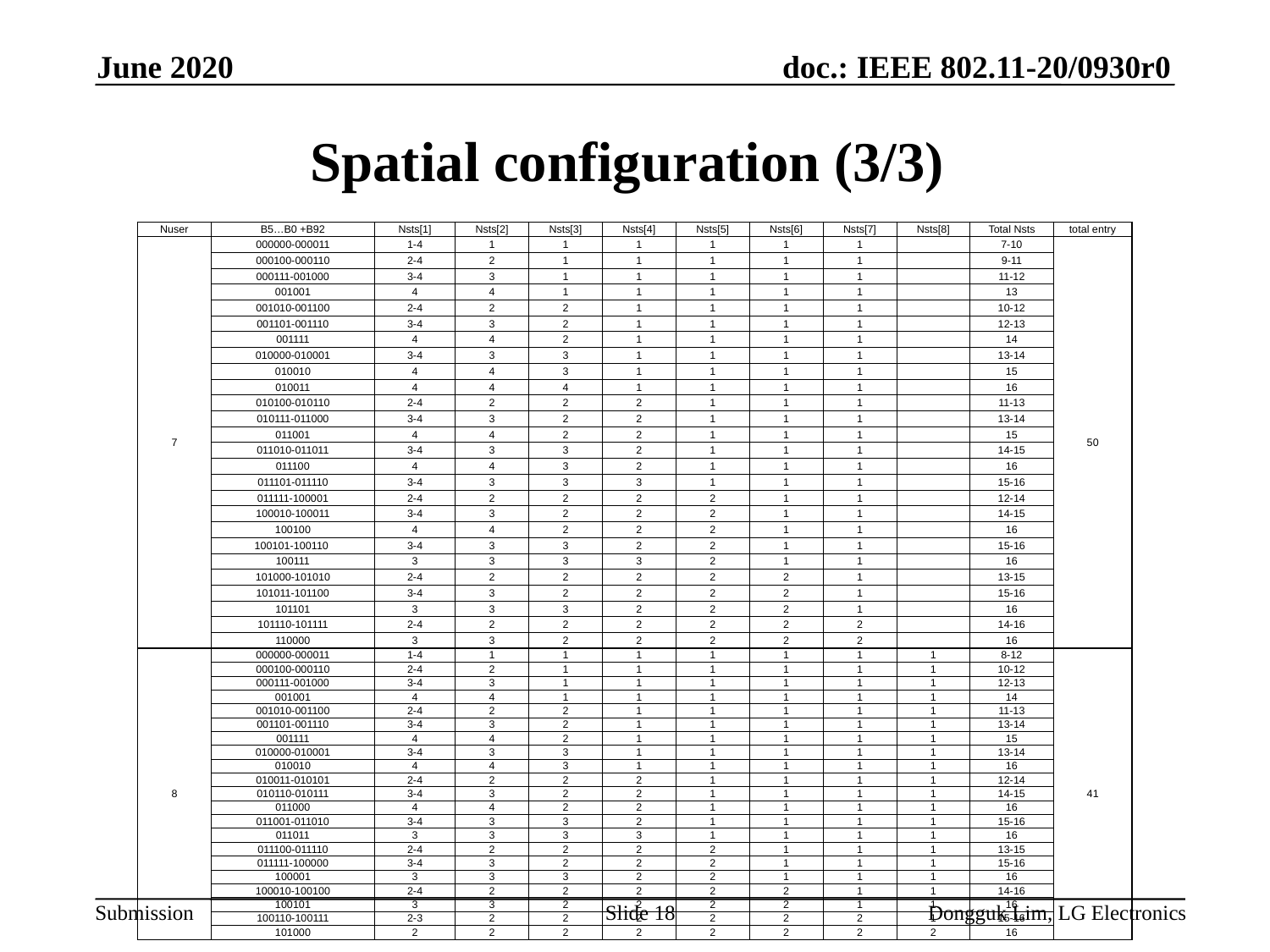

June 2020
# Spatial configuration (3/3)
| Nuser | B5…B0 +B92 | Nsts[1] | Nsts[2] | Nsts[3] | Nsts[4] | Nsts[5] | Nsts[6] | Nsts[7] | Nsts[8] | Total Nsts | total entry |
| --- | --- | --- | --- | --- | --- | --- | --- | --- | --- | --- | --- |
| 7 | 000000-000011 | 1-4 | 1 | 1 | 1 | 1 | 1 | 1 |  | 7-10 | 50 |
|  | 000100-000110 | 2-4 | 2 | 1 | 1 | 1 | 1 | 1 |  | 9-11 |  |
|  | 000111-001000 | 3-4 | 3 | 1 | 1 | 1 | 1 | 1 |  | 11-12 |  |
|  | 001001 | 4 | 4 | 1 | 1 | 1 | 1 | 1 |  | 13 |  |
|  | 001010-001100 | 2-4 | 2 | 2 | 1 | 1 | 1 | 1 |  | 10-12 |  |
|  | 001101-001110 | 3-4 | 3 | 2 | 1 | 1 | 1 | 1 |  | 12-13 |  |
|  | 001111 | 4 | 4 | 2 | 1 | 1 | 1 | 1 |  | 14 |  |
|  | 010000-010001 | 3-4 | 3 | 3 | 1 | 1 | 1 | 1 |  | 13-14 |  |
|  | 010010 | 4 | 4 | 3 | 1 | 1 | 1 | 1 |  | 15 |  |
|  | 010011 | 4 | 4 | 4 | 1 | 1 | 1 | 1 |  | 16 |  |
|  | 010100-010110 | 2-4 | 2 | 2 | 2 | 1 | 1 | 1 |  | 11-13 |  |
|  | 010111-011000 | 3-4 | 3 | 2 | 2 | 1 | 1 | 1 |  | 13-14 |  |
|  | 011001 | 4 | 4 | 2 | 2 | 1 | 1 | 1 |  | 15 |  |
|  | 011010-011011 | 3-4 | 3 | 3 | 2 | 1 | 1 | 1 |  | 14-15 |  |
|  | 011100 | 4 | 4 | 3 | 2 | 1 | 1 | 1 |  | 16 |  |
|  | 011101-011110 | 3-4 | 3 | 3 | 3 | 1 | 1 | 1 |  | 15-16 |  |
|  | 011111-100001 | 2-4 | 2 | 2 | 2 | 2 | 1 | 1 |  | 12-14 |  |
|  | 100010-100011 | 3-4 | 3 | 2 | 2 | 2 | 1 | 1 |  | 14-15 |  |
|  | 100100 | 4 | 4 | 2 | 2 | 2 | 1 | 1 |  | 16 |  |
|  | 100101-100110 | 3-4 | 3 | 3 | 2 | 2 | 1 | 1 |  | 15-16 |  |
|  | 100111 | 3 | 3 | 3 | 3 | 2 | 1 | 1 |  | 16 |  |
|  | 101000-101010 | 2-4 | 2 | 2 | 2 | 2 | 2 | 1 |  | 13-15 |  |
|  | 101011-101100 | 3-4 | 3 | 2 | 2 | 2 | 2 | 1 |  | 15-16 |  |
|  | 101101 | 3 | 3 | 3 | 2 | 2 | 2 | 1 |  | 16 |  |
|  | 101110-101111 | 2-4 | 2 | 2 | 2 | 2 | 2 | 2 |  | 14-16 |  |
|  | 110000 | 3 | 3 | 2 | 2 | 2 | 2 | 2 |  | 16 |  |
| 8 | 000000-000011 | 1-4 | 1 | 1 | 1 | 1 | 1 | 1 | 1 | 8-12 | 41 |
|  | 000100-000110 | 2-4 | 2 | 1 | 1 | 1 | 1 | 1 | 1 | 10-12 |  |
|  | 000111-001000 | 3-4 | 3 | 1 | 1 | 1 | 1 | 1 | 1 | 12-13 |  |
|  | 001001 | 4 | 4 | 1 | 1 | 1 | 1 | 1 | 1 | 14 |  |
|  | 001010-001100 | 2-4 | 2 | 2 | 1 | 1 | 1 | 1 | 1 | 11-13 |  |
|  | 001101-001110 | 3-4 | 3 | 2 | 1 | 1 | 1 | 1 | 1 | 13-14 |  |
|  | 001111 | 4 | 4 | 2 | 1 | 1 | 1 | 1 | 1 | 15 |  |
|  | 010000-010001 | 3-4 | 3 | 3 | 1 | 1 | 1 | 1 | 1 | 13-14 |  |
|  | 010010 | 4 | 4 | 3 | 1 | 1 | 1 | 1 | 1 | 16 |  |
|  | 010011-010101 | 2-4 | 2 | 2 | 2 | 1 | 1 | 1 | 1 | 12-14 |  |
|  | 010110-010111 | 3-4 | 3 | 2 | 2 | 1 | 1 | 1 | 1 | 14-15 |  |
|  | 011000 | 4 | 4 | 2 | 2 | 1 | 1 | 1 | 1 | 16 |  |
|  | 011001-011010 | 3-4 | 3 | 3 | 2 | 1 | 1 | 1 | 1 | 15-16 |  |
|  | 011011 | 3 | 3 | 3 | 3 | 1 | 1 | 1 | 1 | 16 |  |
|  | 011100-011110 | 2-4 | 2 | 2 | 2 | 2 | 1 | 1 | 1 | 13-15 |  |
|  | 011111-100000 | 3-4 | 3 | 2 | 2 | 2 | 1 | 1 | 1 | 15-16 |  |
|  | 100001 | 3 | 3 | 3 | 2 | 2 | 1 | 1 | 1 | 16 |  |
|  | 100010-100100 | 2-4 | 2 | 2 | 2 | 2 | 2 | 1 | 1 | 14-16 |  |
|  | 100101 | 3 | 3 | 2 | 2 | 2 | 2 | 1 | 1 | 16 |  |
|  | 100110-100111 | 2-3 | 2 | 2 | 2 | 2 | 2 | 2 | 1 | 15-16 |  |
|  | 101000 | 2 | 2 | 2 | 2 | 2 | 2 | 2 | 2 | 16 |  |

Slide 18
Dongguk Lim, LG Electronics